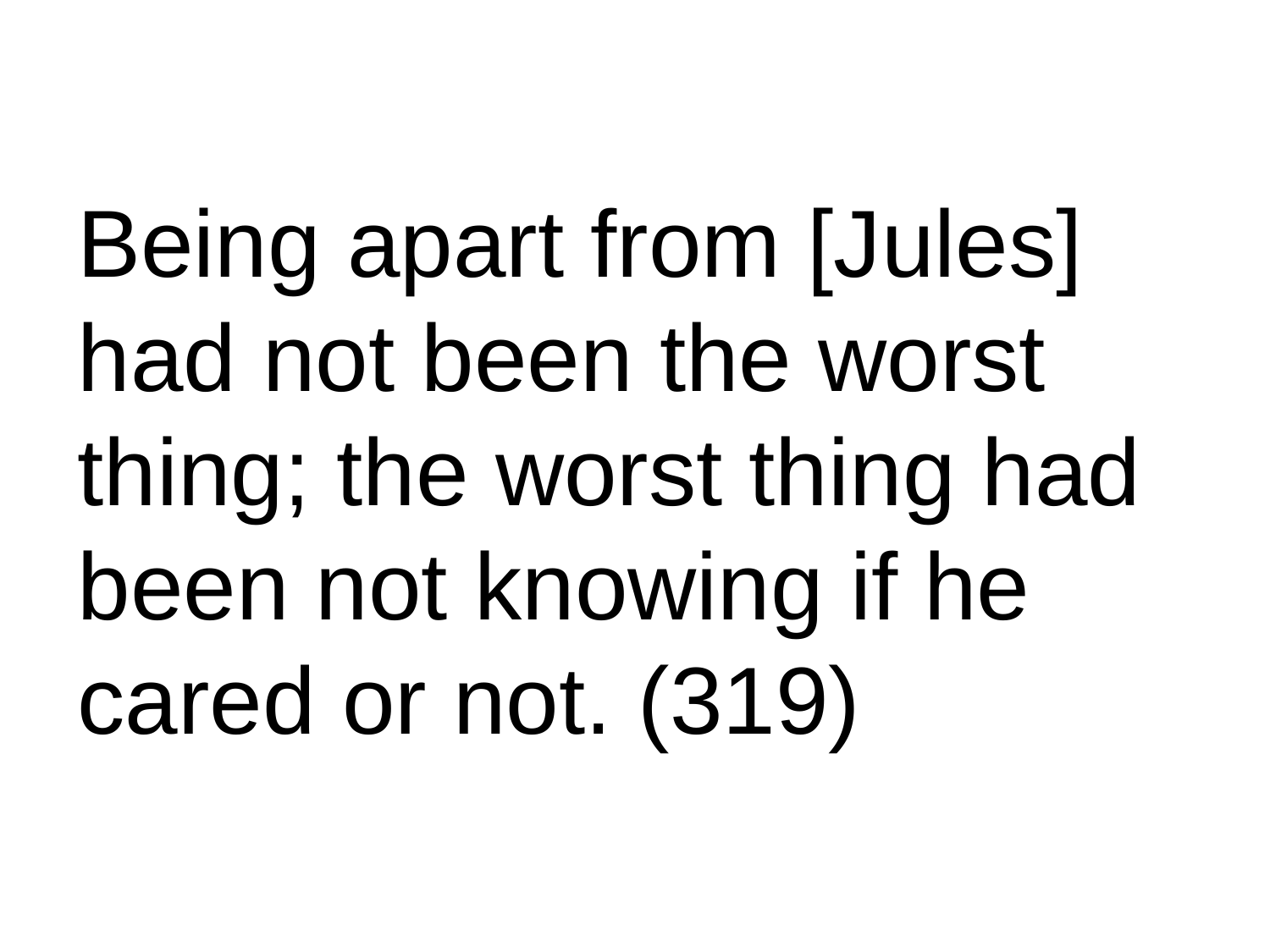

Being apart from [Jules] had not been the worst thing; the worst thing had been not knowing if he cared or not. (319)